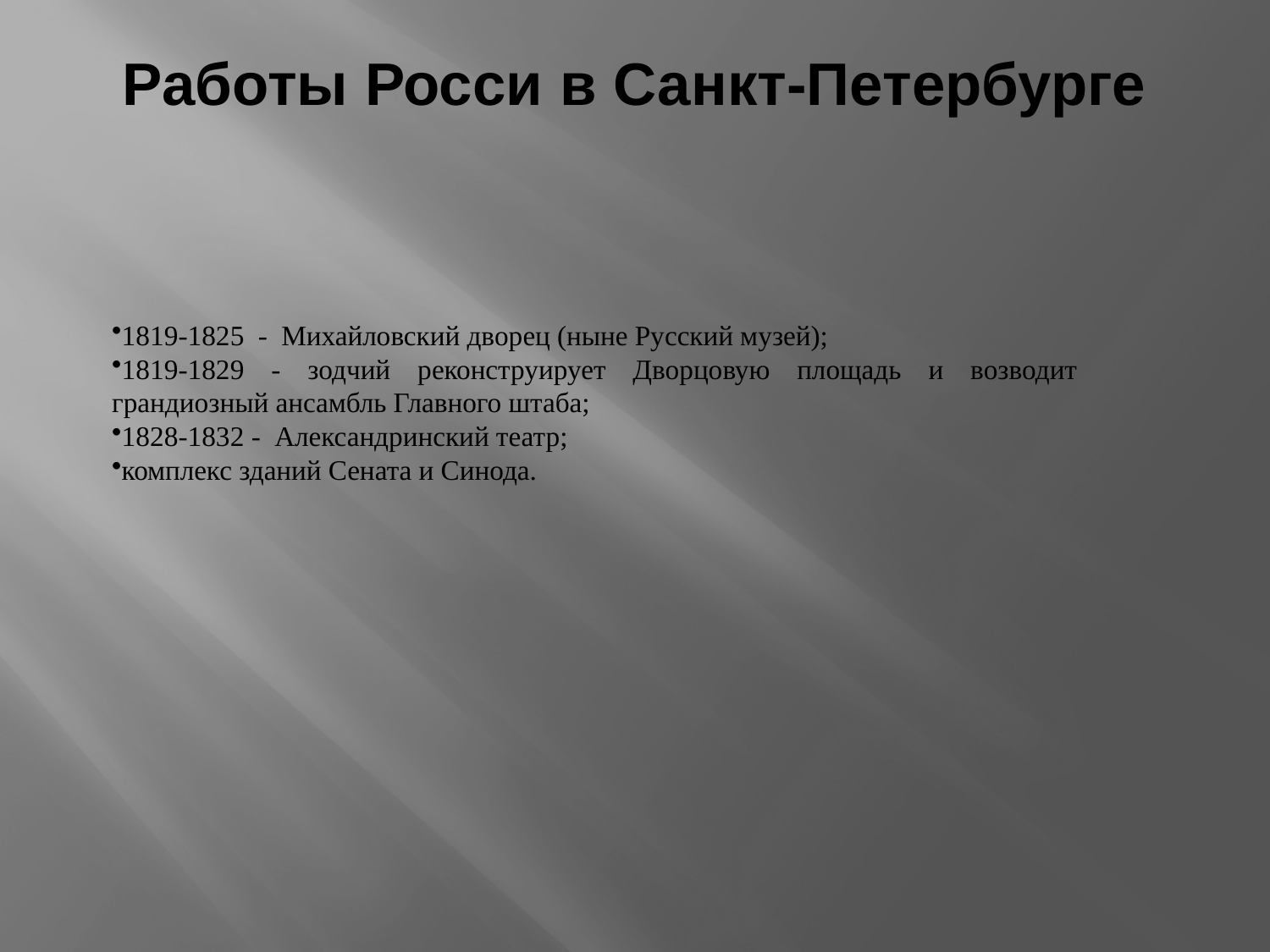

# Работы Росси в Санкт-Петербурге
1819-1825  -  Михайловский дворец (ныне Русский музей);
1819-1829 - зодчий реконструирует Дворцовую площадь и возводит грандиозный ансамбль Главного штаба;
1828-1832 -  Александpинский театр;
комплекс зданий Сената и Синода.